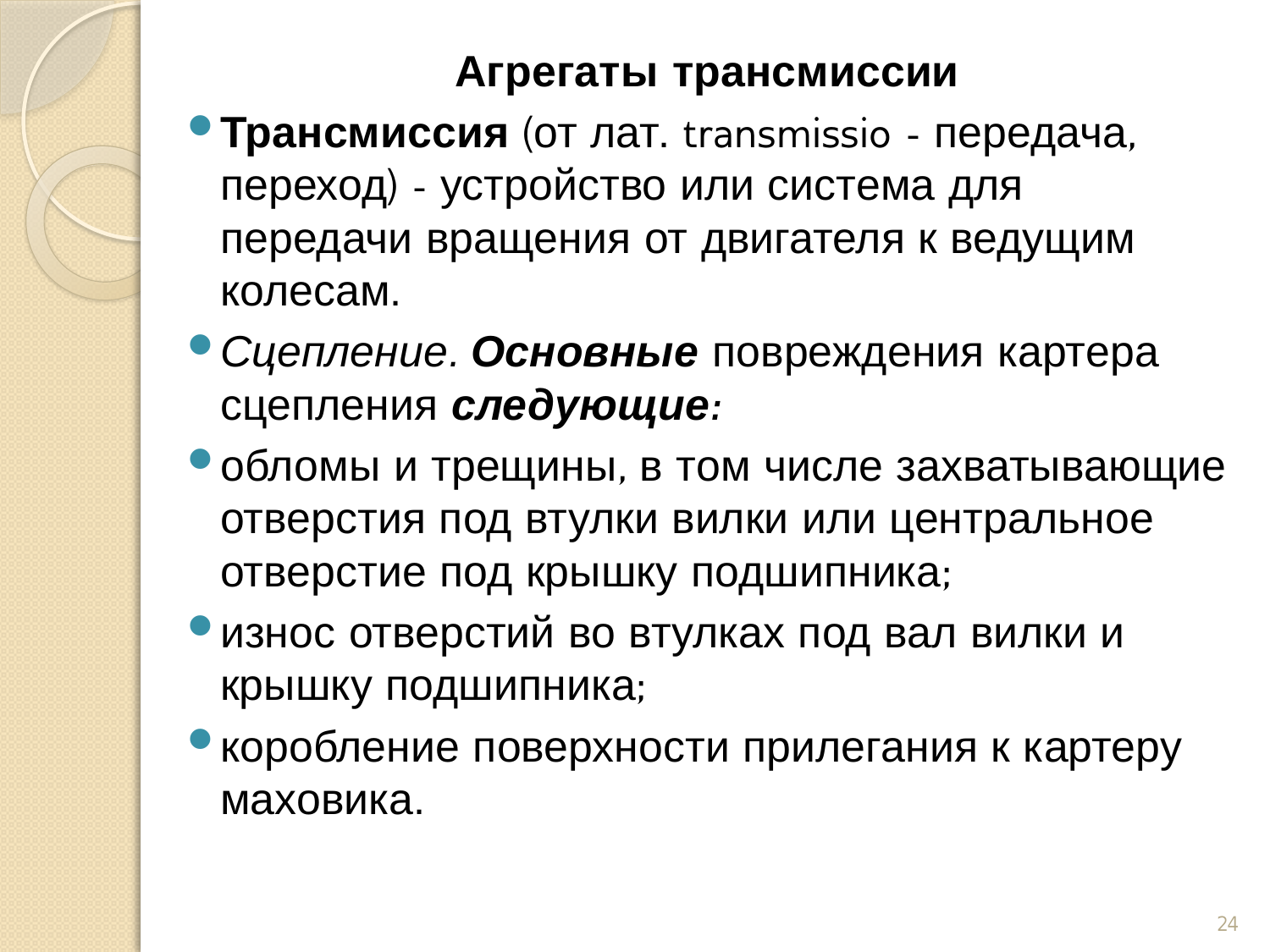

Агрегаты трансмиссии
Трансмиссия (от лат. transmissio - передача, переход) - устройство или система для передачи вращения от двигателя к ведущим колесам.
Сцепление. Основные повреждения картера сцепления следующие:
обломы и трещины, в том числе захватывающие отвер­стия под втулки вилки или центральное отверстие под крышку подшипника;
износ отверстий во втулках под вал вилки и крышку подшипника;
коробление поверхности прилегания к картеру маховика.
24